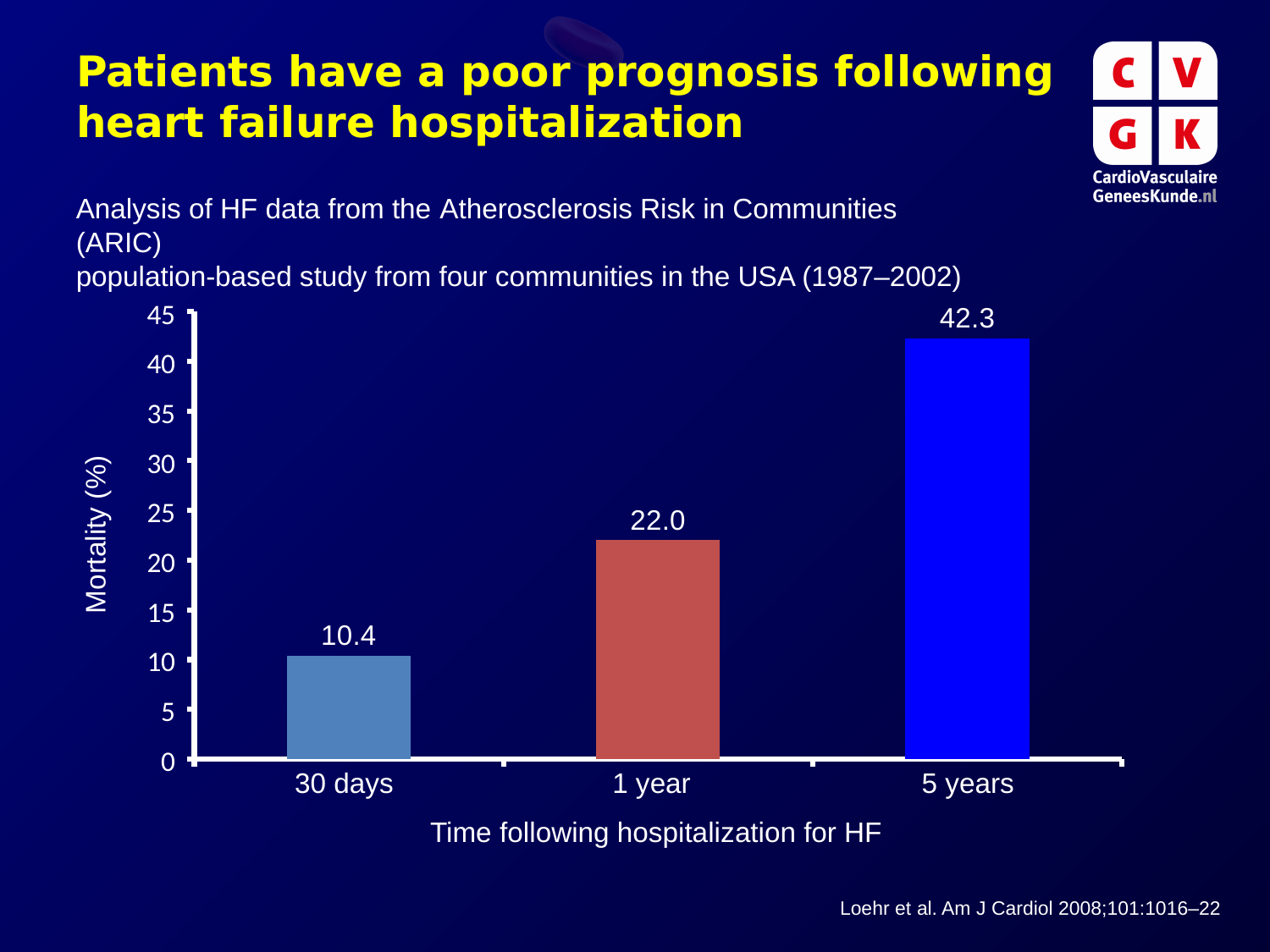

# Patients have a poor prognosis following heart failure hospitalization
Analysis of HF data from the Atherosclerosis Risk in Communities (ARIC)
population-based study from four communities in the USA (1987–2002)
45
40
35
30
25
20
15
10
5
0

### Chart

| Category | East |
|---|---|
|  | 10.4 |
|  | 22.0 |
|  | 42.3 |
Mortality (%)
	30 days 	1 year 	5 years
Time following hospitalization for HF
Loehr et al. Am J Cardiol 2008;101:1016–22